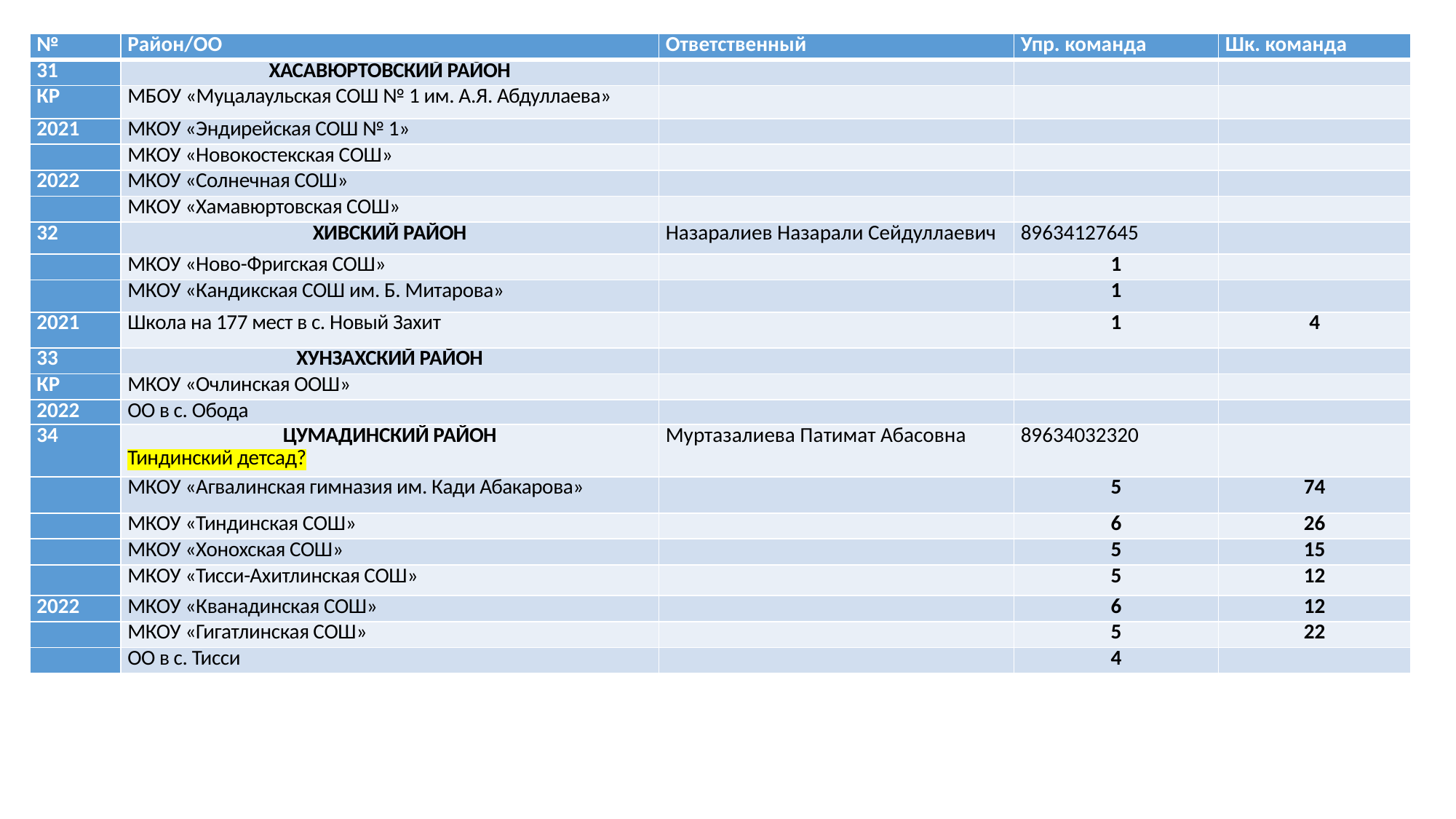

| № | Район/ОО | Ответственный | Упр. команда | Шк. команда |
| --- | --- | --- | --- | --- |
| 31 | ХАСАВЮРТОВСКИЙ РАЙОН |  |  |  |
| КР | МБОУ «Муцалаульская СОШ № 1 им. А.Я. Абдуллаева» |  |  |  |
| 2021 | МКОУ «Эндирейская СОШ № 1» |  |  |  |
|  | МКОУ «Новокостекская СОШ» |  |  |  |
| 2022 | МКОУ «Солнечная СОШ» |  |  |  |
|  | МКОУ «Хамавюртовская СОШ» |  |  |  |
| 32 | ХИВСКИЙ РАЙОН | Назаралиев Назарали Сейдуллаевич | 89634127645 |  |
|  | МКОУ «Ново-Фригская СОШ» |  | 1 |  |
|  | МКОУ «Кандикская СОШ им. Б. Митарова» |  | 1 |  |
| 2021 | Школа на 177 мест в с. Новый Захит |  | 1 | 4 |
| 33 | ХУНЗАХСКИЙ РАЙОН |  |  |  |
| КР | МКОУ «Очлинская ООШ» |  |  |  |
| 2022 | ОО в с. Обода |  |  |  |
| 34 | ЦУМАДИНСКИЙ РАЙОН Тиндинский детсад? | Муртазалиева Патимат Абасовна | 89634032320 |  |
|  | МКОУ «Агвалинская гимназия им. Кади Абакарова» |  | 5 | 74 |
|  | МКОУ «Тиндинская СОШ» |  | 6 | 26 |
|  | МКОУ «Хонохская СОШ» |  | 5 | 15 |
|  | МКОУ «Тисси-Ахитлинская СОШ» |  | 5 | 12 |
| 2022 | МКОУ «Кванадинская СОШ» |  | 6 | 12 |
|  | МКОУ «Гигатлинская СОШ» |  | 5 | 22 |
|  | ОО в с. Тисси |  | 4 |  |